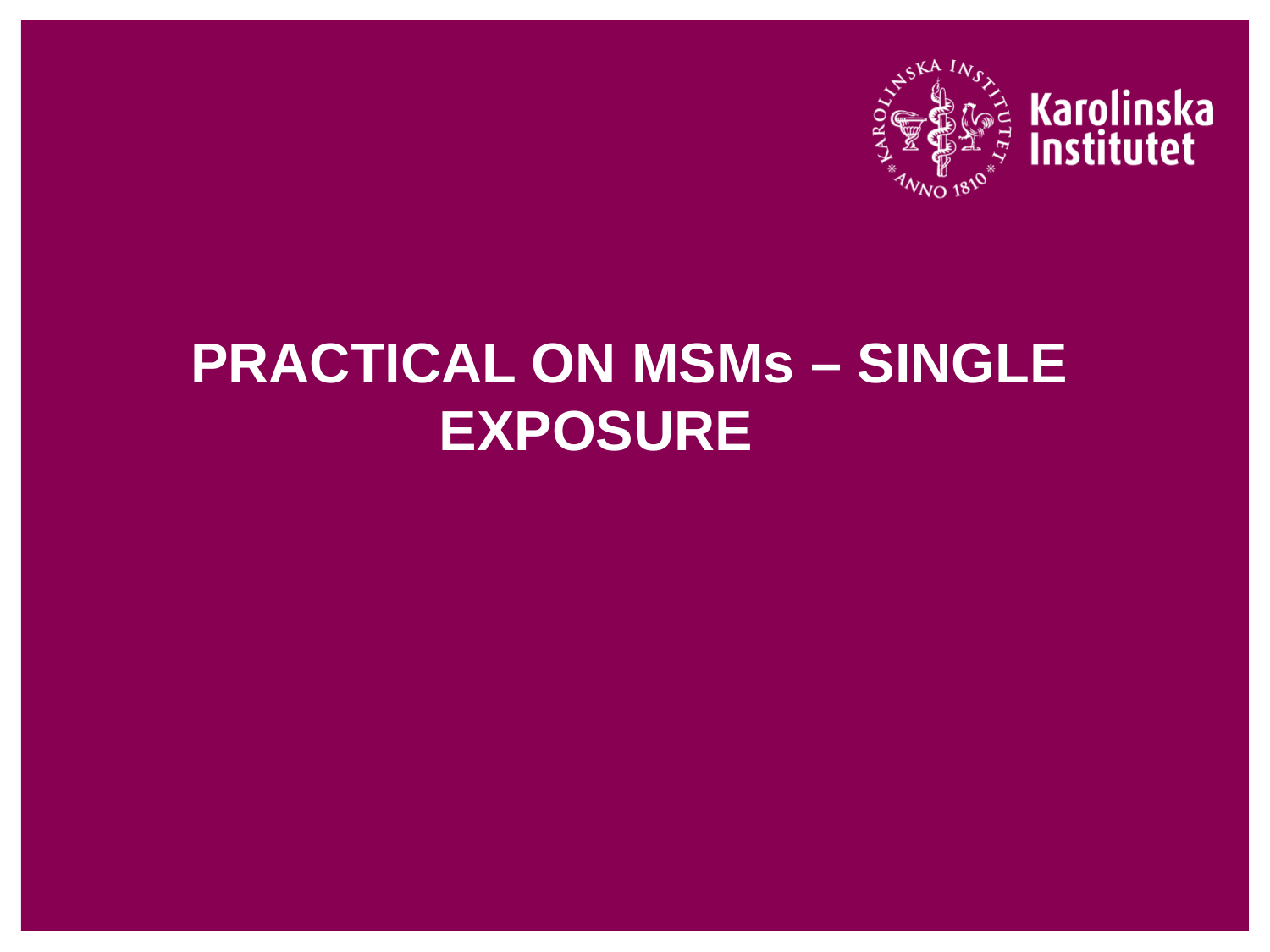

# PRACTICAL ON MSMs – SINGLE EXPOSURE